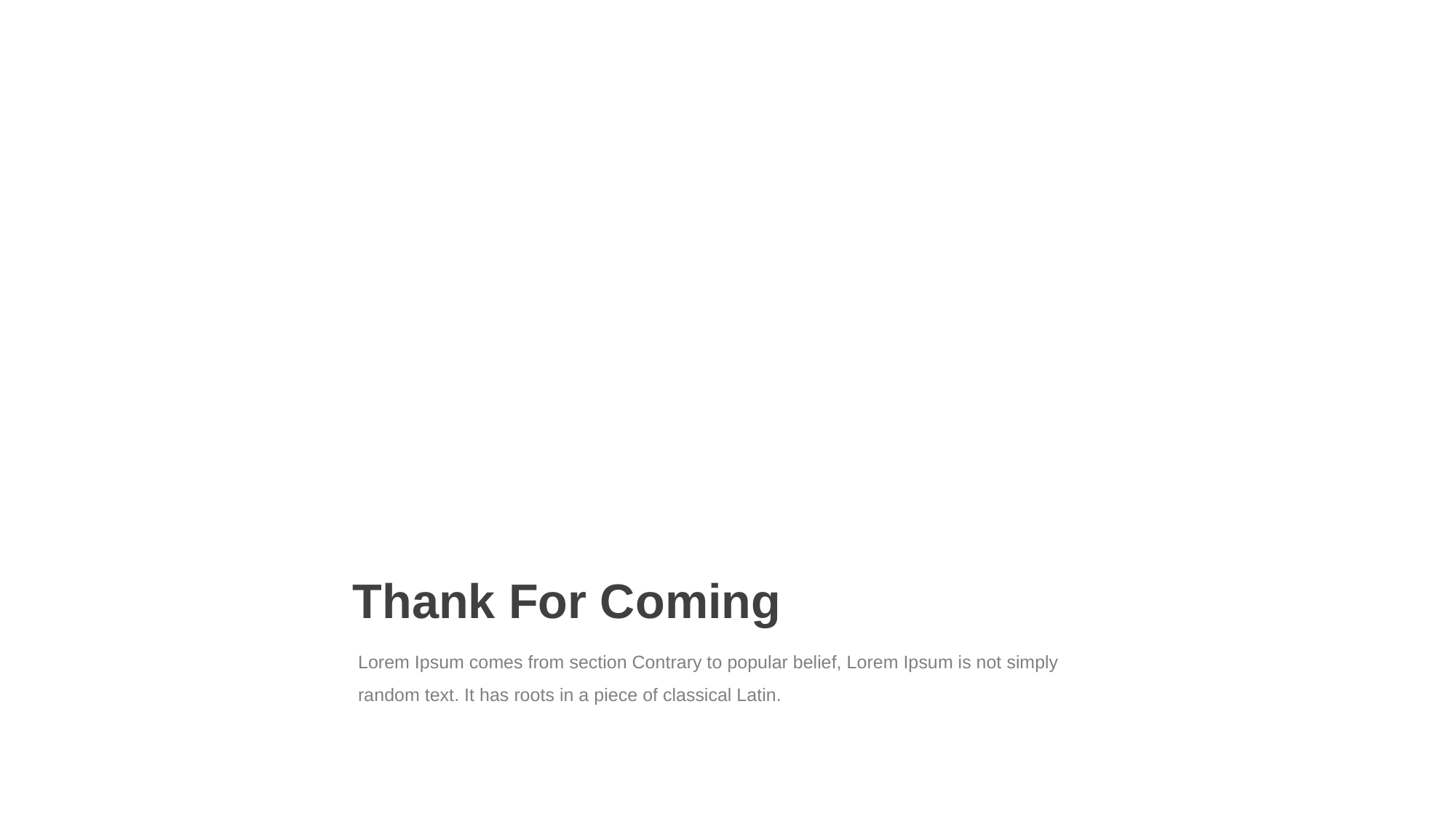

Thank For Coming
Lorem Ipsum comes from section Contrary to popular belief, Lorem Ipsum is not simply random text. It has roots in a piece of classical Latin.